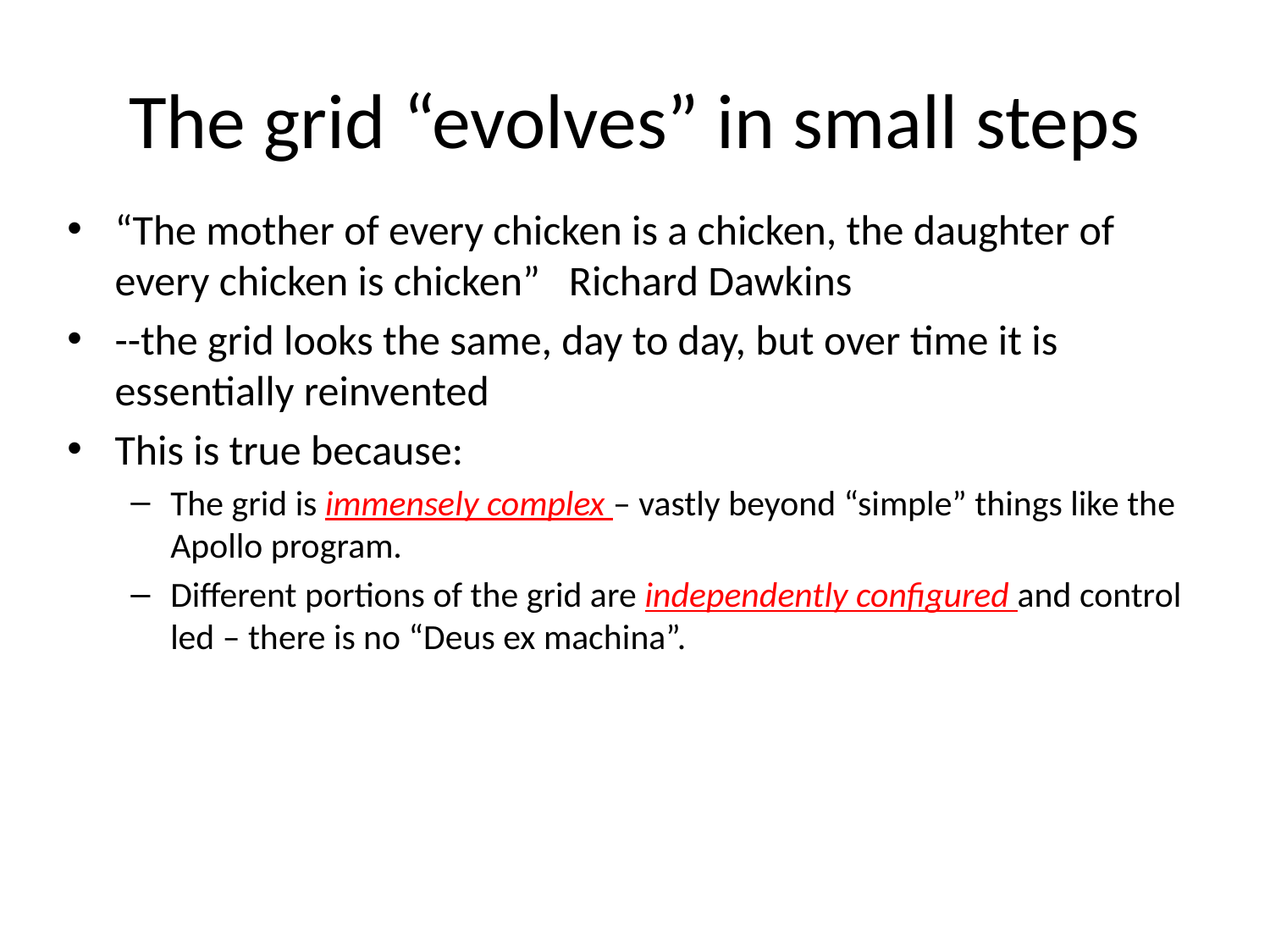

# The grid “evolves” in small steps
“The mother of every chicken is a chicken, the daughter of every chicken is chicken”   Richard Dawkins
--the grid looks the same, day to day, but over time it is essentially reinvented
This is true because:
The grid is immensely complex – vastly beyond “simple” things like the Apollo program.
Different portions of the grid are independently configured and control led – there is no “Deus ex machina”.